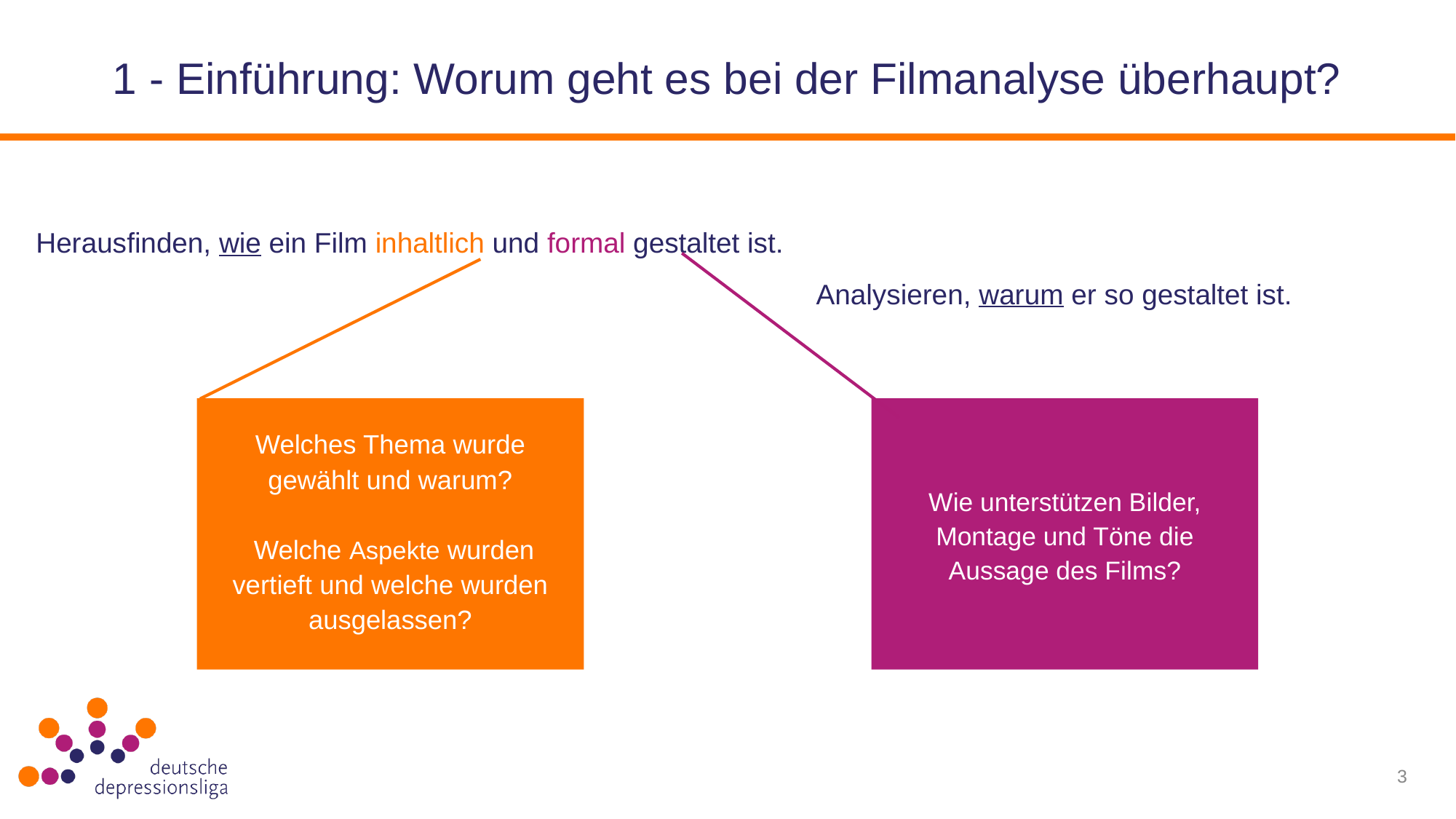

# 1 - Einführung: Worum geht es bei der Filmanalyse überhaupt?
Herausfinden, wie ein Film inhaltlich und formal gestaltet ist.

Wie unterstützen Bilder, Montage und Töne die Aussage des Films?

Welches Thema wurde gewählt und warum?
 Welche Aspekte wurden vertieft und welche wurden ausgelassen?
Analysieren, warum er so gestaltet ist.
3